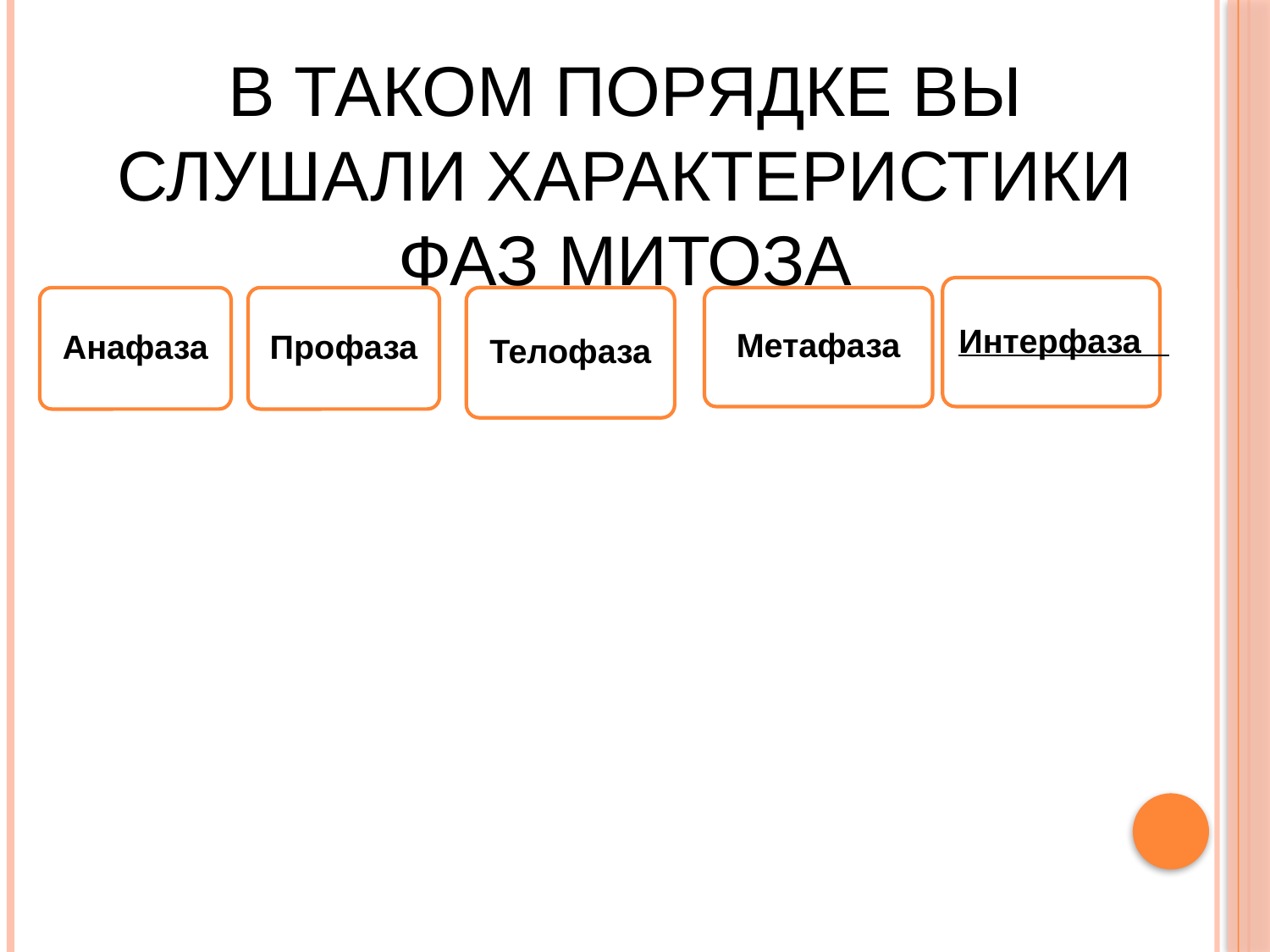

В таком порядке вы слушали характеристики фаз митоза

Интерфаза

Анафаза

Профаза

Телофаза

Метафаза